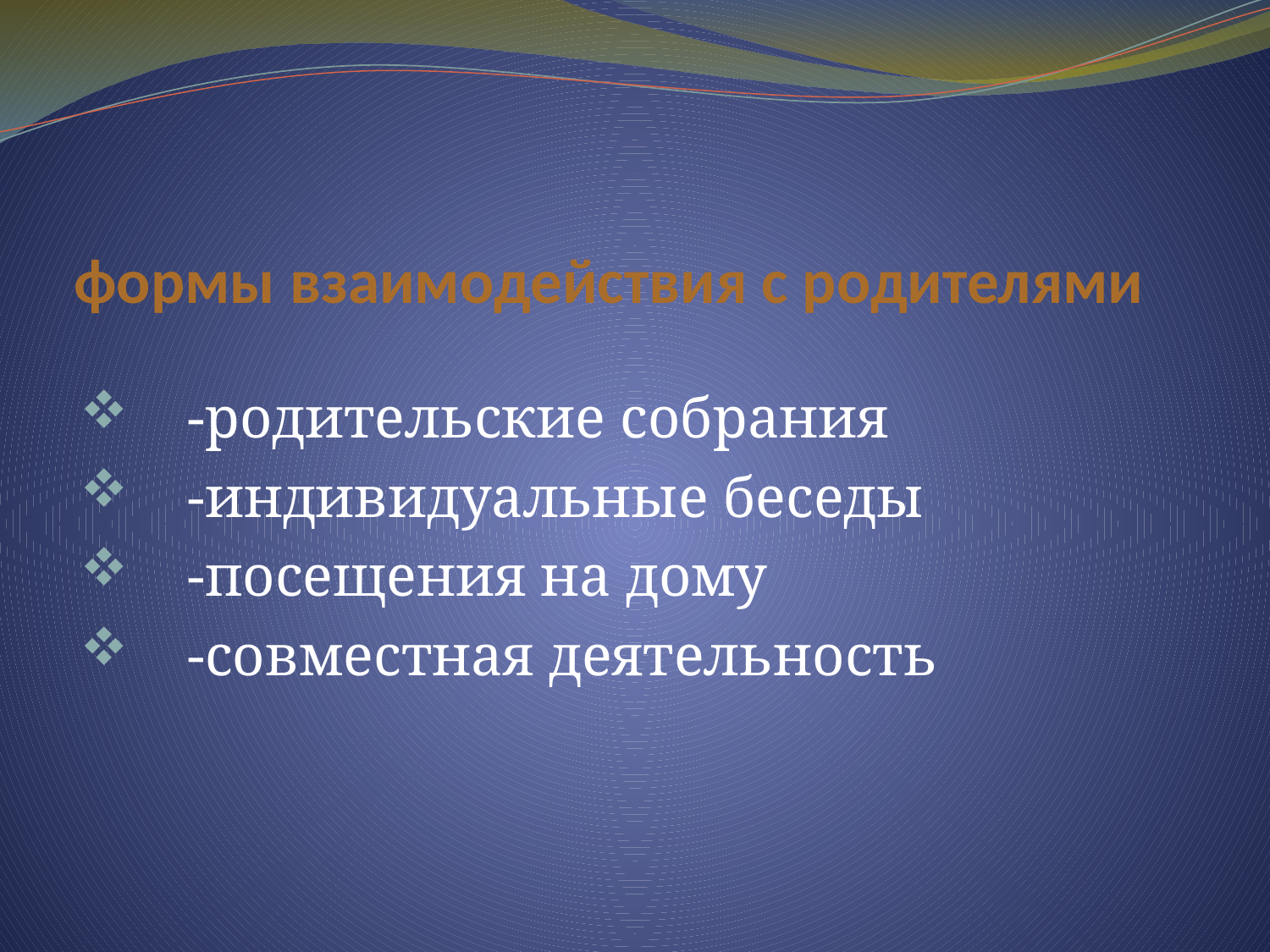

# формы взаимодействия с родителями
    -родительские собрания
    -индивидуальные беседы
    -посещения на дому
    -совместная деятельность